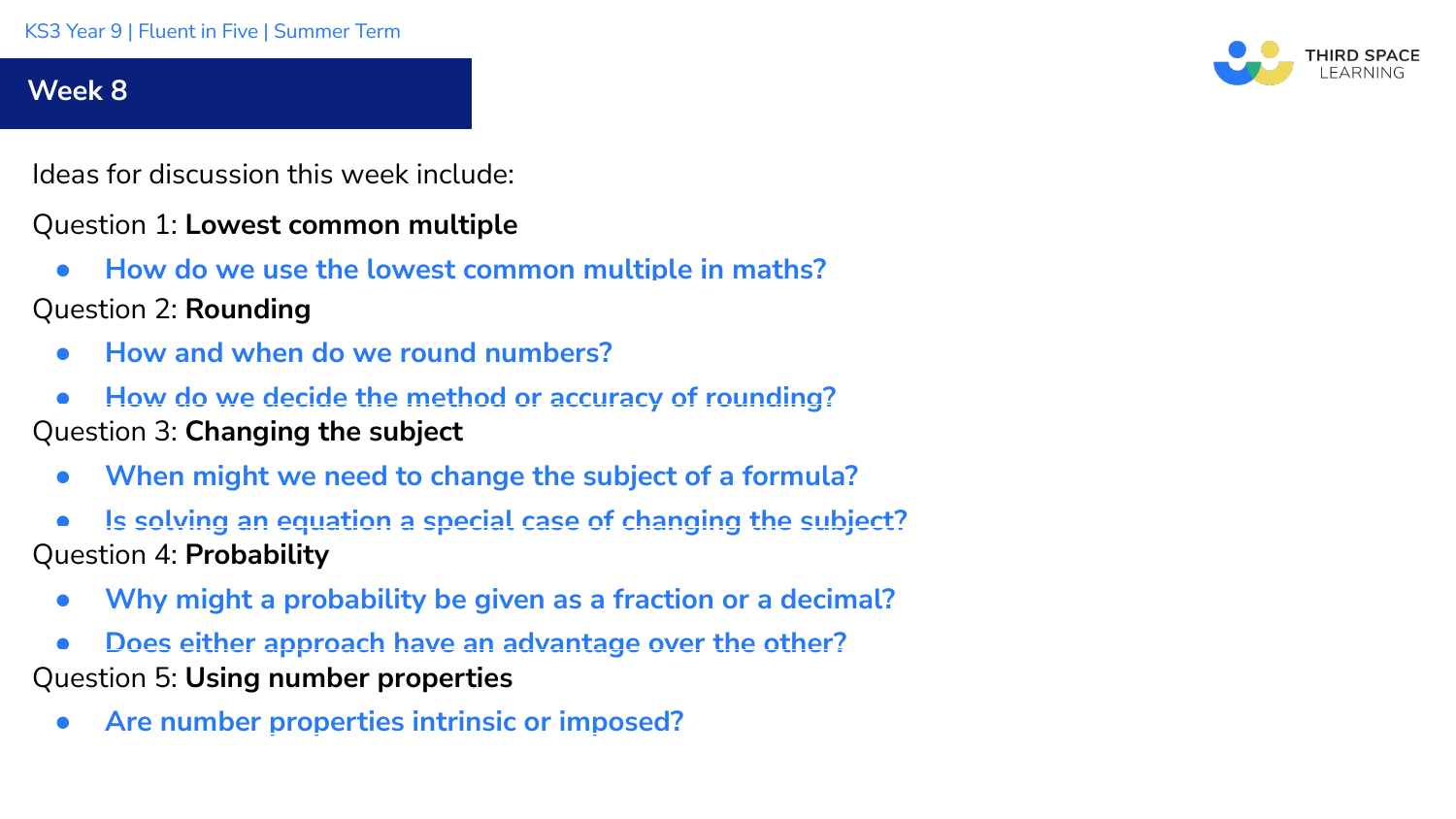

Week 8
| Ideas for discussion this week include: |
| --- |
| Question 1: Lowest common multiple How do we use the lowest common multiple in maths? |
| Question 2: Rounding How and when do we round numbers? How do we decide the method or accuracy of rounding? |
| Question 3: Changing the subject When might we need to change the subject of a formula? Is solving an equation a special case of changing the subject? |
| Question 4: Probability Why might a probability be given as a fraction or a decimal? Does either approach have an advantage over the other? |
| Question 5: Using number properties Are number properties intrinsic or imposed? |